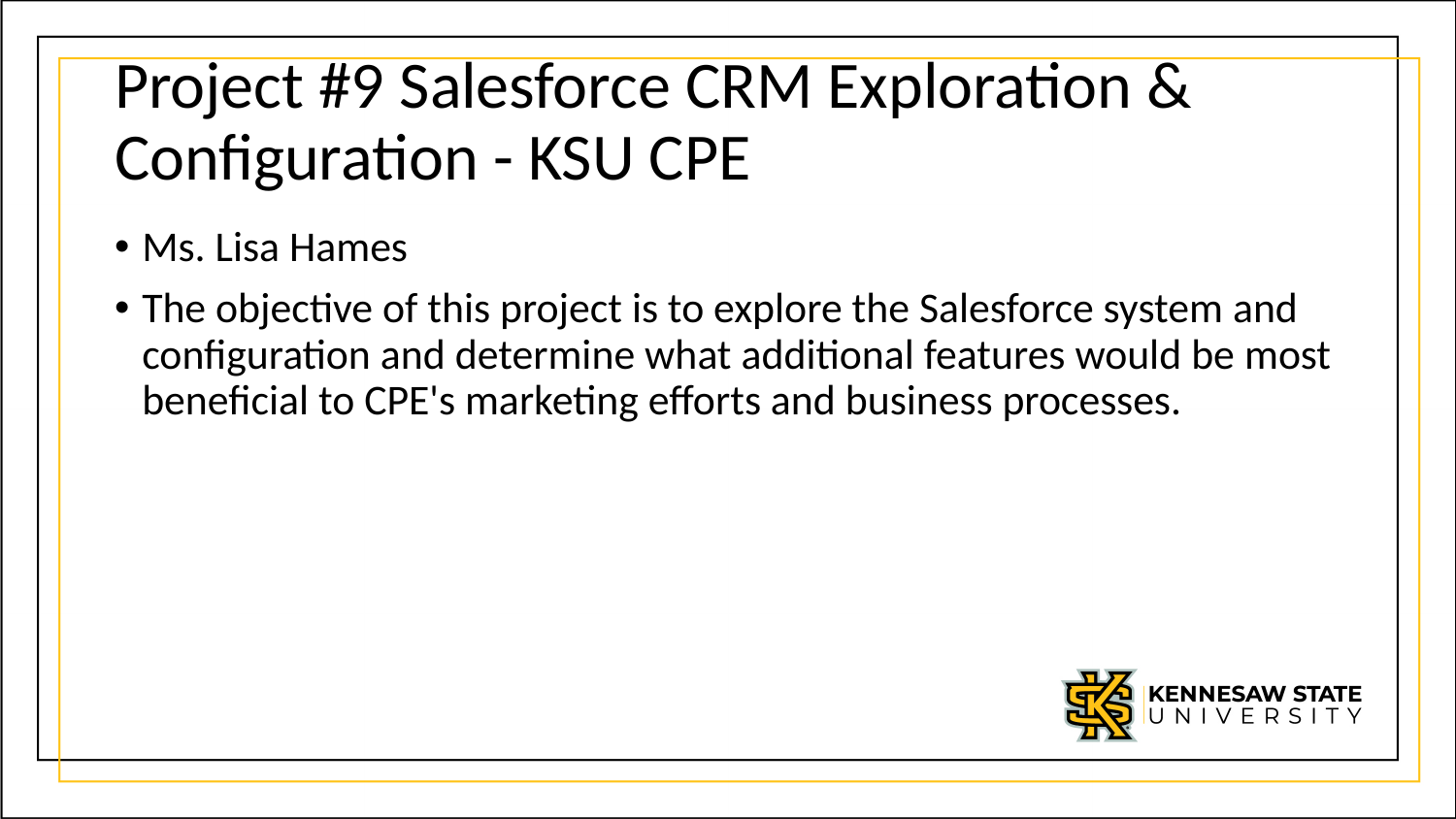

# Project #9 Salesforce CRM Exploration & Configuration - KSU CPE
Ms. Lisa Hames
The objective of this project is to explore the Salesforce system and configuration and determine what additional features would be most beneficial to CPE's marketing efforts and business processes.